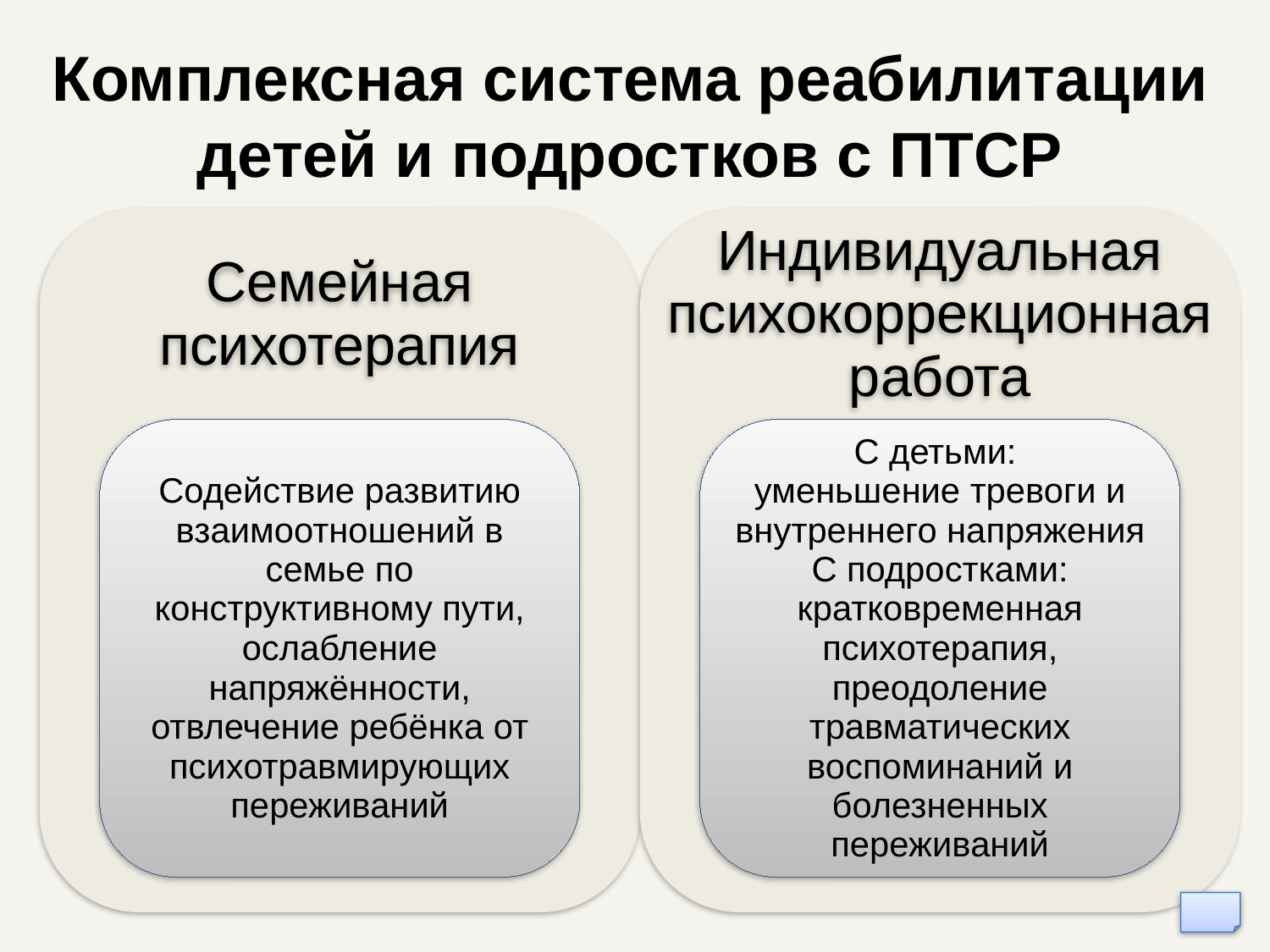

# Комплексная система реабилитации детей и подростков с ПТСР
Семейная психотерапия
Индивидуальная психокоррекционная работа
Содействие развитию взаимоотношений в семье по конструктивному пути, ослабление напряжённости, отвлечение ребёнка от психотравмирующих переживаний
С детьми:
уменьшение тревоги и внутреннего напряжения
С подростками: кратковременная психотерапия, преодоление травматических воспоминаний и болезненных переживаний